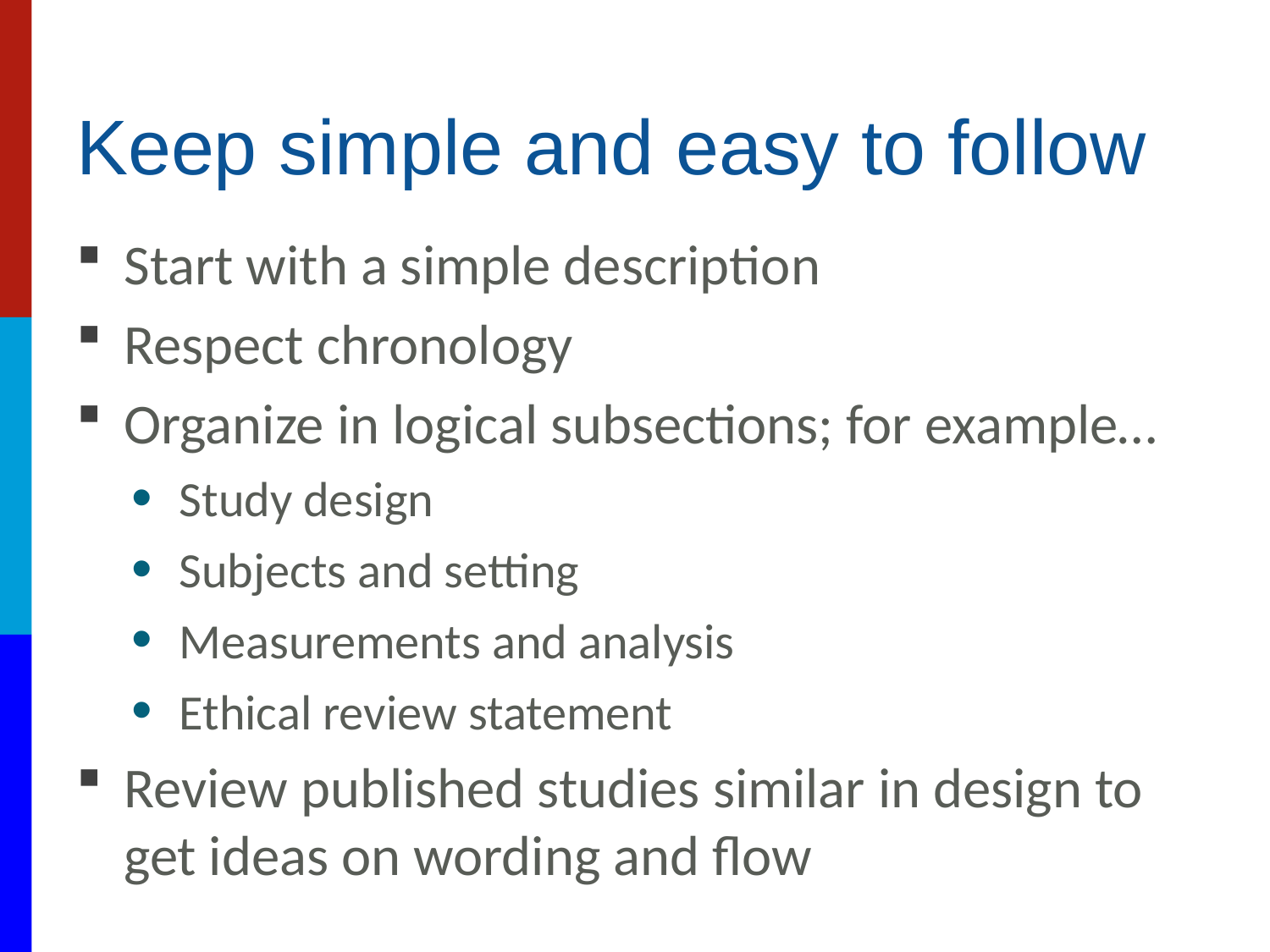

# Keep simple and easy to follow
Start with a simple description
Respect chronology
Organize in logical subsections; for example…
Study design
Subjects and setting
Measurements and analysis
Ethical review statement
Review published studies similar in design to get ideas on wording and flow